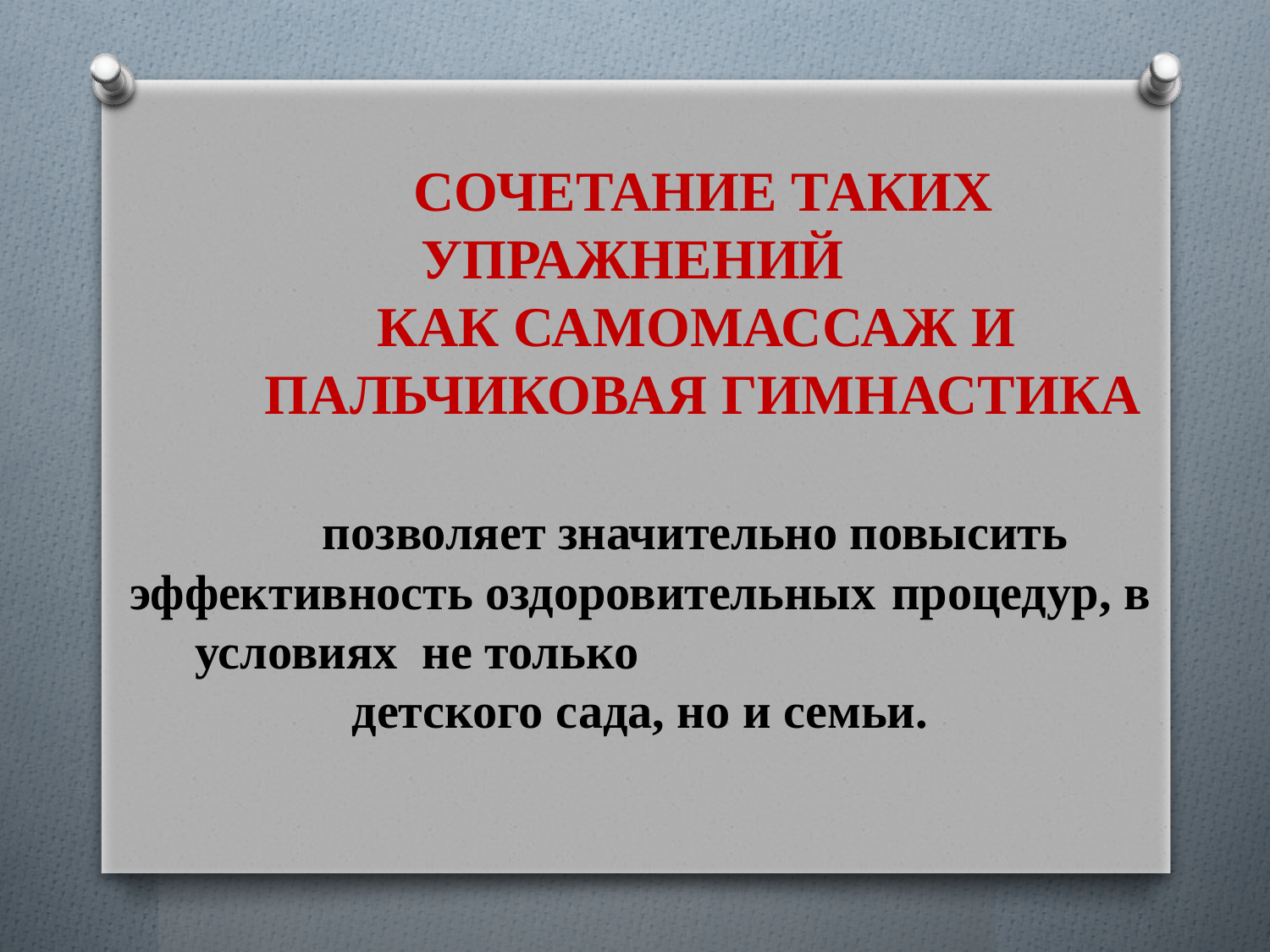

# Сочетание таких упражнений как самомассаж и пальчиковая гимнастика позволяет значительно повысить 	эффективность оздоровительных 	процедур, в условиях  не только                               	детского сада, но и семьи.